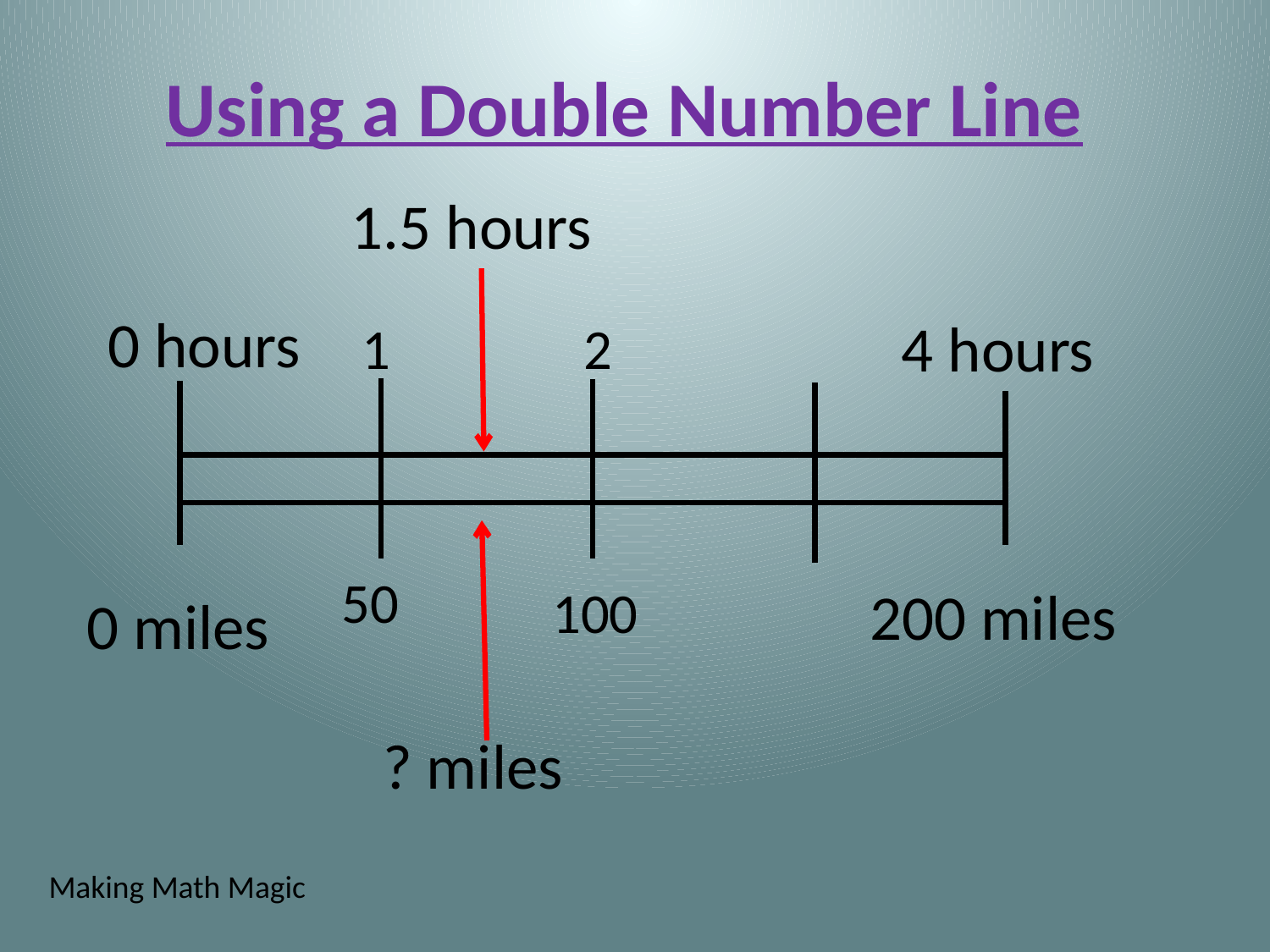

Using a Double Number Line

1.5 hours
0 hours
4 hours
1
2
50
200 miles
100
0 miles
? miles
Making Math Magic